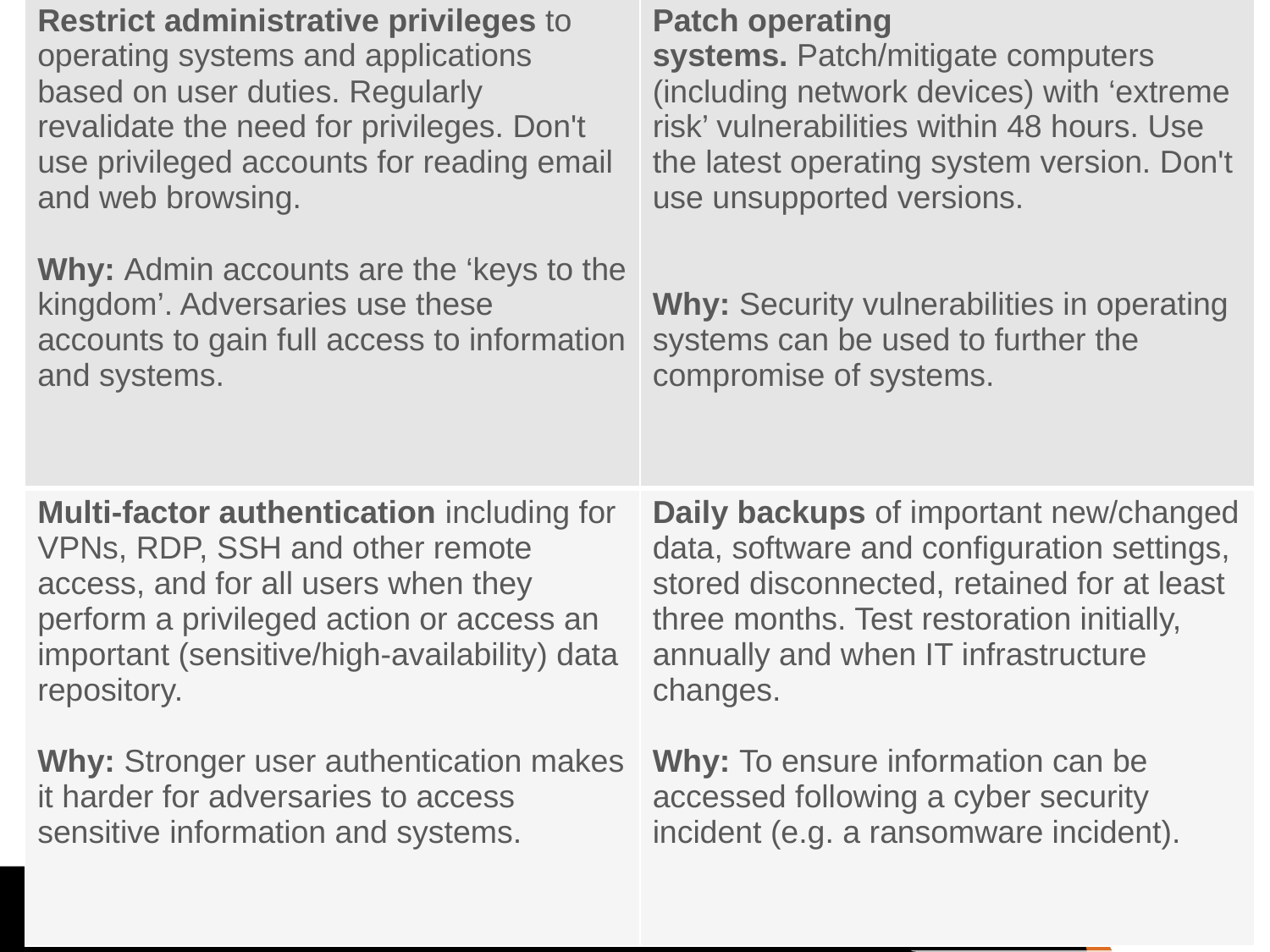

| Restrict administrative privileges to operating systems and applications based on user duties. Regularly revalidate the need for privileges. Don't use privileged accounts for reading email and web browsing. Why: Admin accounts are the ‘keys to the kingdom’. Adversaries use these accounts to gain full access to information and systems. | Patch operating systems. Patch/mitigate computers (including network devices) with ‘extreme risk’ vulnerabilities within 48 hours. Use the latest operating system version. Don't use unsupported versions. Why: Security vulnerabilities in operating systems can be used to further the compromise of systems. |
| --- | --- |
| Multi-factor authentication including for VPNs, RDP, SSH and other remote access, and for all users when they perform a privileged action or access an important (sensitive/high-availability) data repository. Why: Stronger user authentication makes it harder for adversaries to access sensitive information and systems. | Daily backups of important new/changed data, software and configuration settings, stored disconnected, retained for at least three months. Test restoration initially, annually and when IT infrastructure changes. Why: To ensure information can be accessed following a cyber security incident (e.g. a ransomware incident). |
#